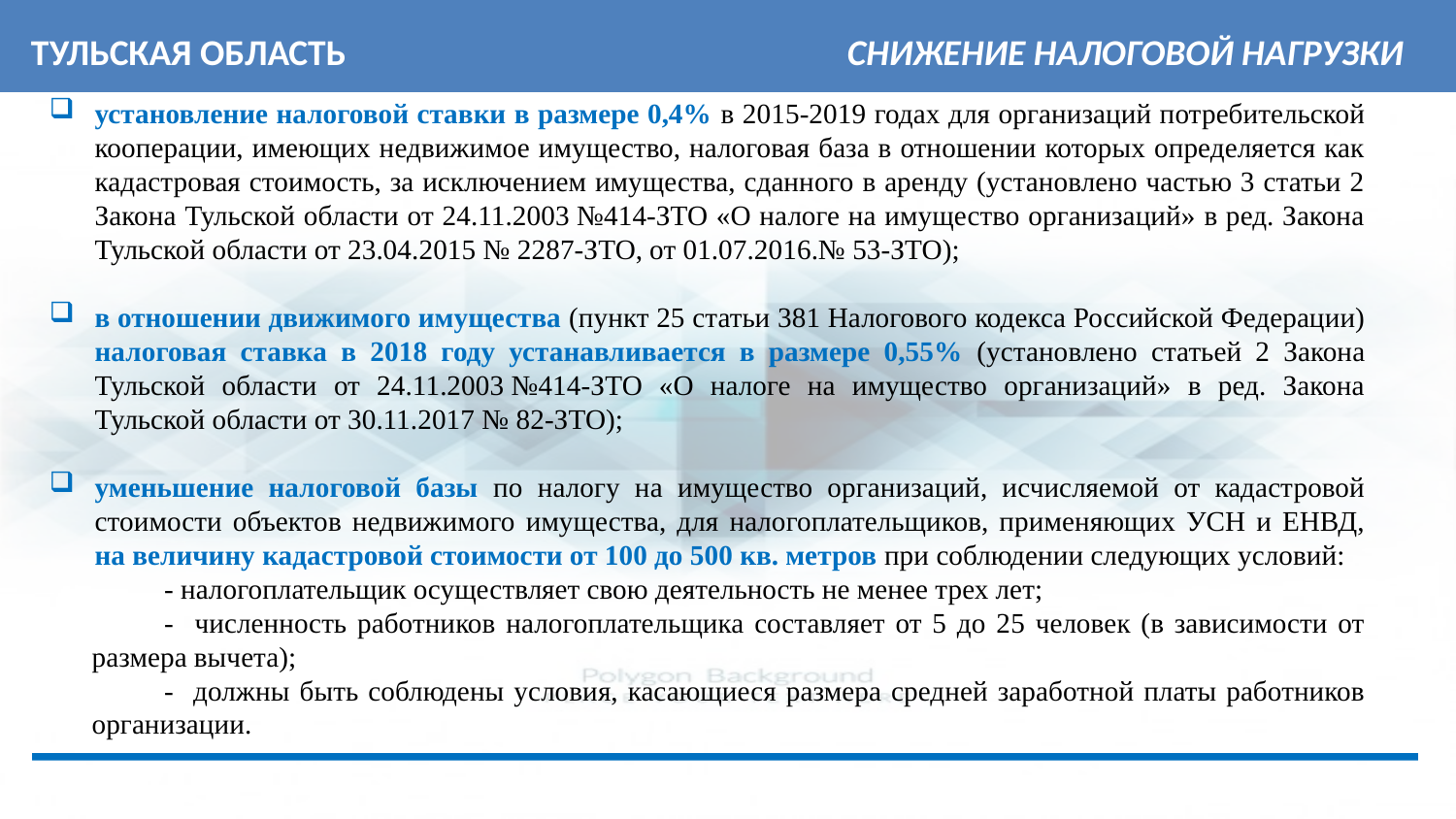

ТУЛЬСКАЯ ОБЛАСТЬ
СНИЖЕНИЕ НАЛОГОВОЙ НАГРУЗКИ
установление налоговой ставки в размере 0,4% в 2015-2019 годах для организаций потребительской кооперации, имеющих недвижимое имущество, налоговая база в отношении которых определяется как кадастровая стоимость, за исключением имущества, сданного в аренду (установлено частью 3 статьи 2 Закона Тульской области от 24.11.2003 №414-ЗТО «О налоге на имущество организаций» в ред. Закона Тульской области от 23.04.2015 № 2287-ЗТО, от 01.07.2016.№ 53-ЗТО);

в отношении движимого имущества (пункт 25 статьи 381 Налогового кодекса Российской Федерации) налоговая ставка в 2018 году устанавливается в размере 0,55% (установлено статьей 2 Закона Тульской области от 24.11.2003 №414-ЗТО «О налоге на имущество организаций» в ред. Закона Тульской области от 30.11.2017 № 82-ЗТО);

уменьшение налоговой базы по налогу на имущество организаций, исчисляемой от кадастровой стоимости объектов недвижимого имущества, для налогоплательщиков, применяющих УСН и ЕНВД, на величину кадастровой стоимости от 100 до 500 кв. метров при соблюдении следующих условий:
- налогоплательщик осуществляет свою деятельность не менее трех лет;
-  численность работников налогоплательщика составляет от 5 до 25 человек (в зависимости от размера вычета);
-  должны быть соблюдены условия, касающиеся размера средней заработной платы работников организации.